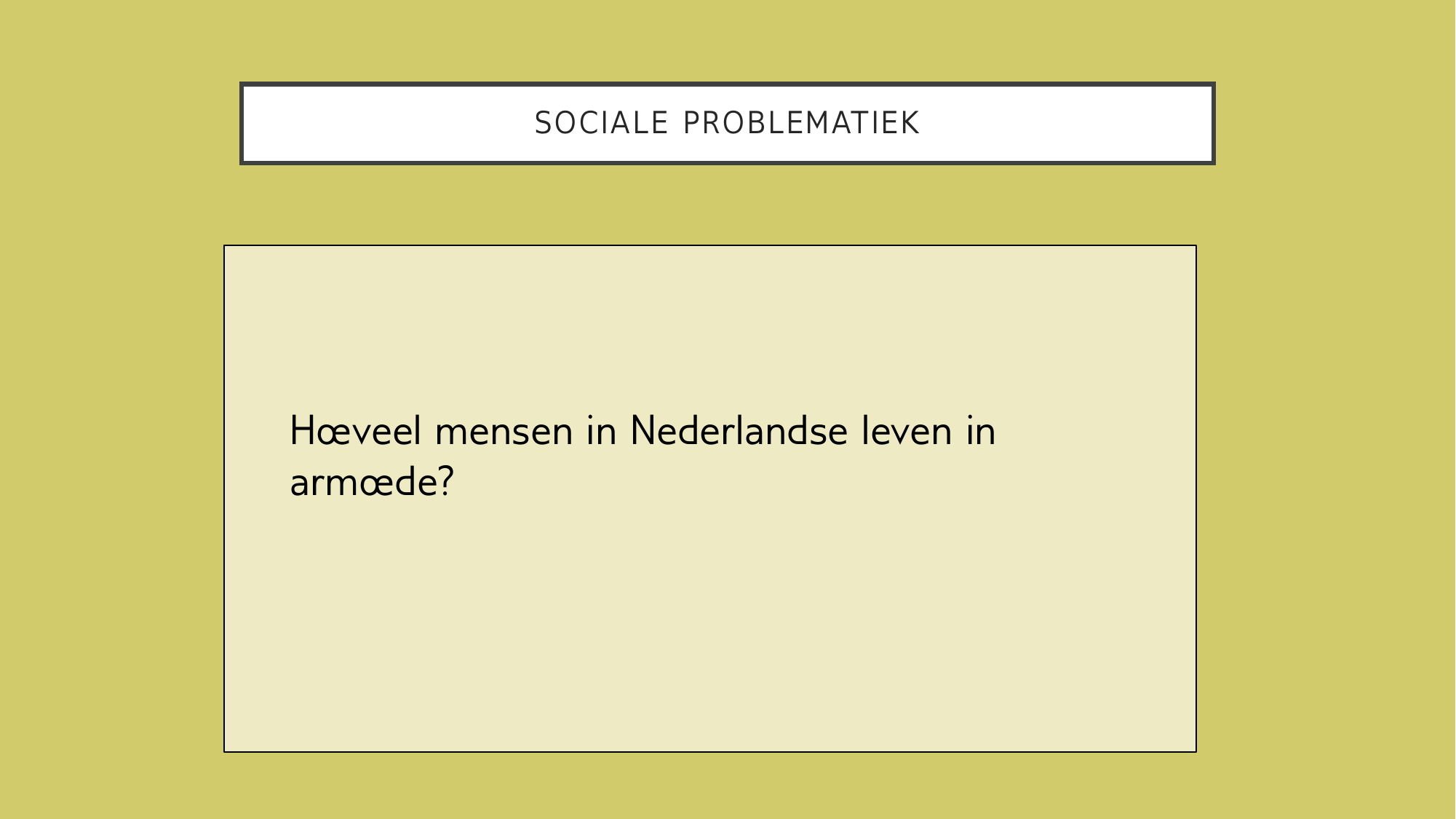

# Sociale problematiek

Hoeveel mensen in Nederlandse leven in armoede?